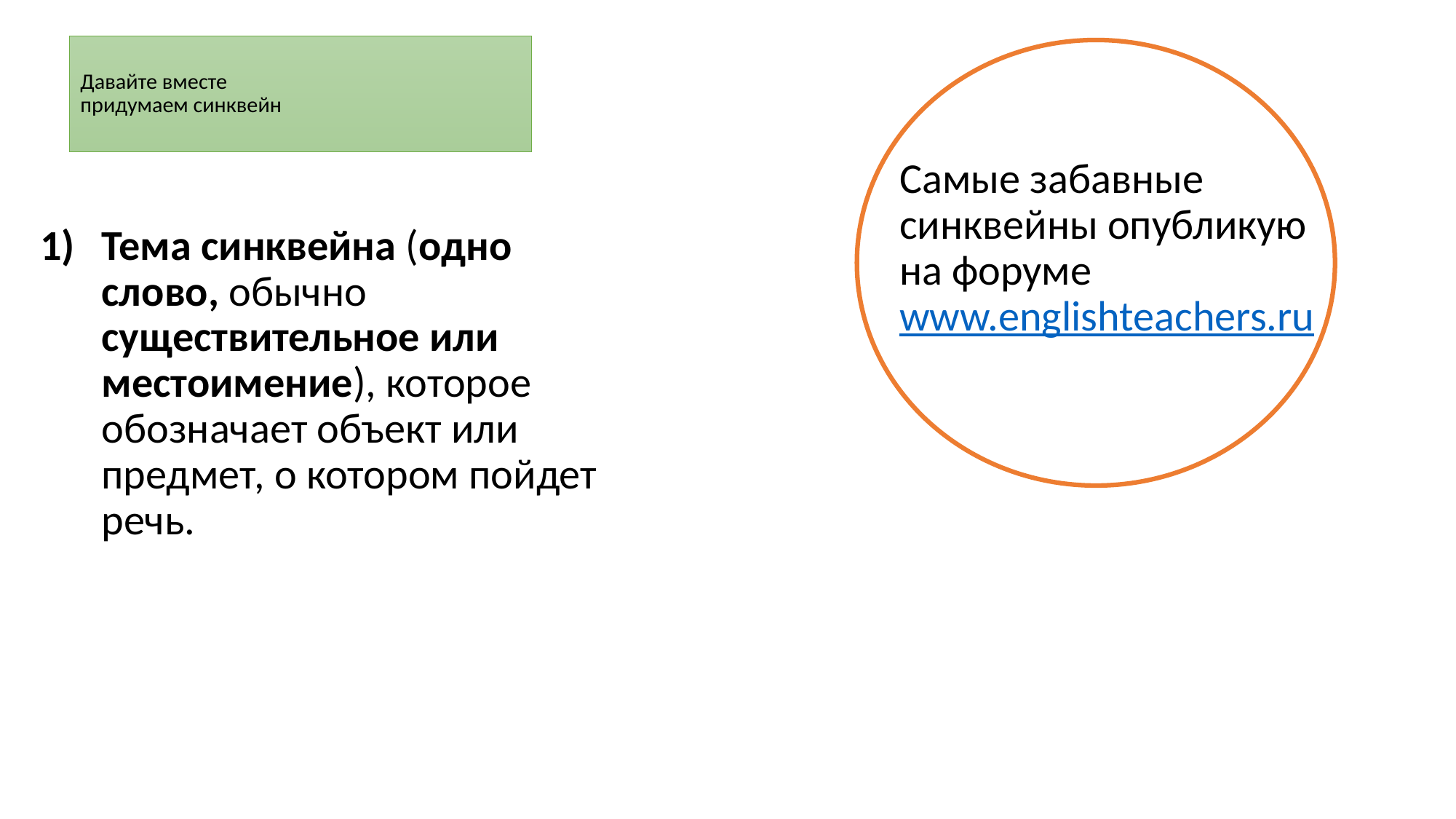

Давайте вместе
придумаем синквейн

Самые забавные синквейны опубликую на форуме www.englishteachers.ru
Тема синквейна (одно слово, обычно существительное или местоимение), которое обозначает объект или предмет, о котором пойдет речь.